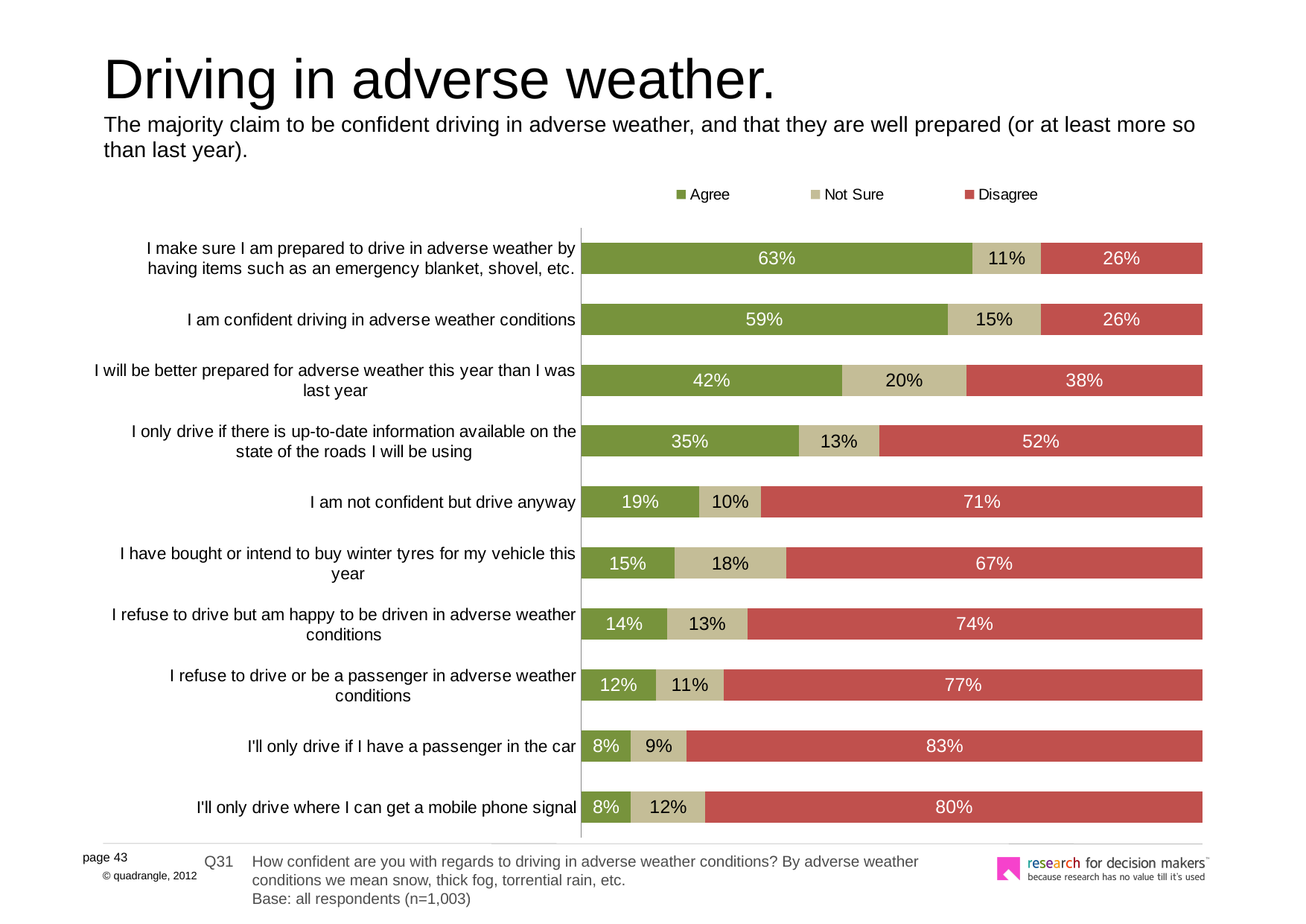

# Driving in adverse weather. The majority claim to be confident driving in adverse weather, and that they are well prepared (or at least more so than last year).

### Chart

| Category | Agree | Not Sure | Disagree |
|---|---|---|---|
| I make sure I am prepared to drive in adverse weather by having items such as an emergency blanket, shovel, etc. | 0.6300000000000031 | 0.11 | 0.26 |
| I am confident driving in adverse weather conditions | 0.59 | 0.15000000000000024 | 0.26 |
| I will be better prepared for adverse weather this year than I was last year | 0.4200000000000003 | 0.2 | 0.38000000000000156 |
| I only drive if there is up-to-date information available on the state of the roads I will be using | 0.3500000000000003 | 0.13 | 0.52 |
| I am not confident but drive anyway | 0.19 | 0.1 | 0.7100000000000006 |
| I have bought or intend to buy winter tyres for my vehicle this year | 0.15000000000000024 | 0.18000000000000024 | 0.6700000000000037 |
| I refuse to drive but am happy to be driven in adverse weather conditions | 0.14 | 0.13 | 0.7400000000000028 |
| I refuse to drive or be a passenger in adverse weather conditions | 0.12000000000000002 | 0.11 | 0.7700000000000031 |
| I'll only drive if I have a passenger in the car | 0.08000000000000004 | 0.09000000000000002 | 0.8300000000000006 |
| I'll only drive where I can get a mobile phone signal | 0.08000000000000004 | 0.12000000000000002 | 0.8 |
Q31	How confident are you with regards to driving in adverse weather conditions? By adverse weather conditions we mean snow, thick fog, torrential rain, etc.
	Base: all respondents (n=1,003)